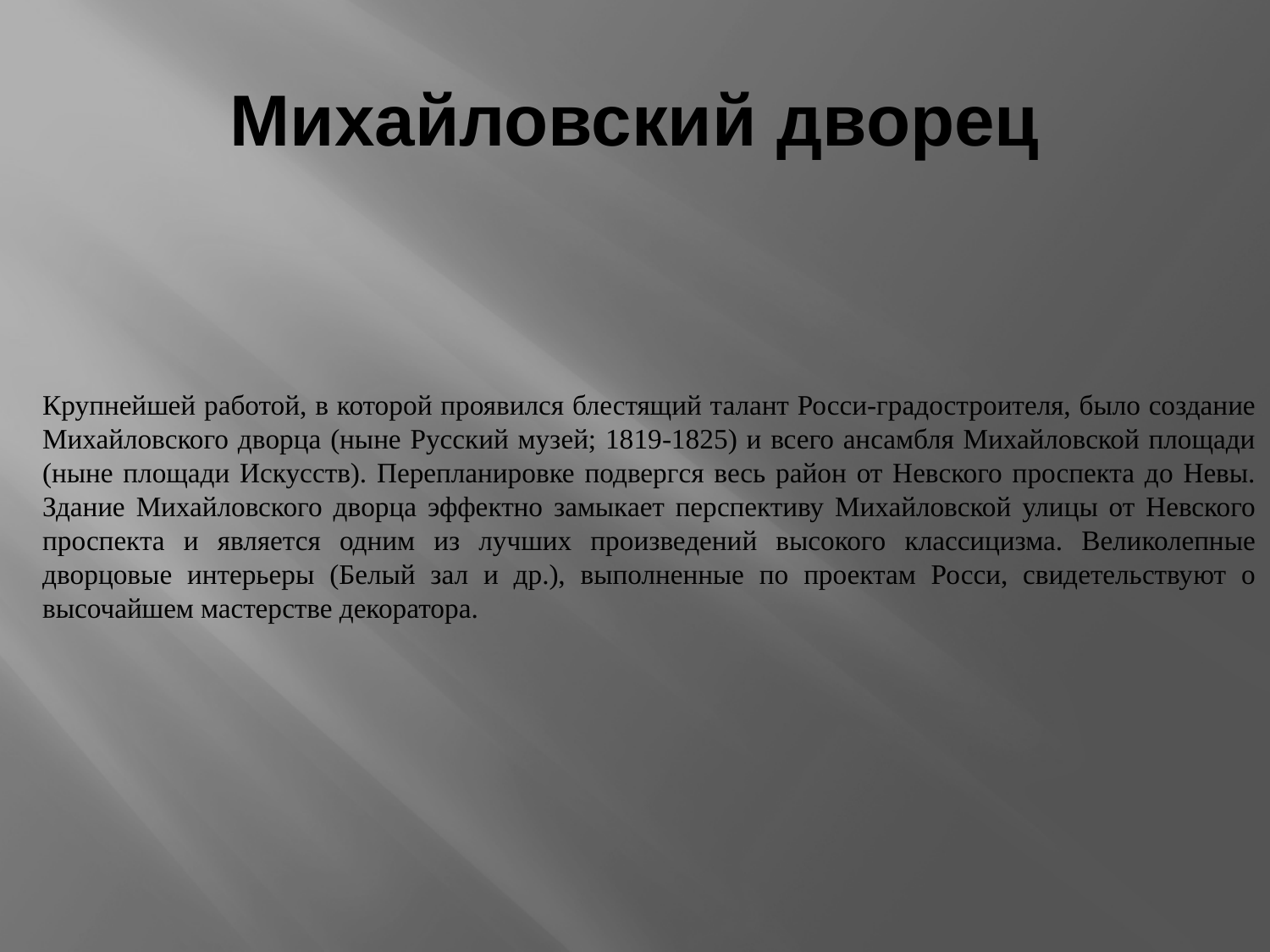

# Михайловский дворец
Крупнейшей работой, в которой проявился блестящий талант Росси-градостроителя, было создание Михайловского дворца (ныне Русский музей; 1819-1825) и всего ансамбля Михайловской площади (ныне площади Искусств). Перепланировке подвергся весь район от Невского проспекта до Невы. Здание Михайловского дворца эффектно замыкает перспективу Михайловской улицы от Невского проспекта и является одним из лучших произведений высокого классицизма. Великолепные дворцовые интерьеры (Белый зал и др.), выполненные по проектам Росси, свидетельствуют о высочайшем мастерстве декоратора.